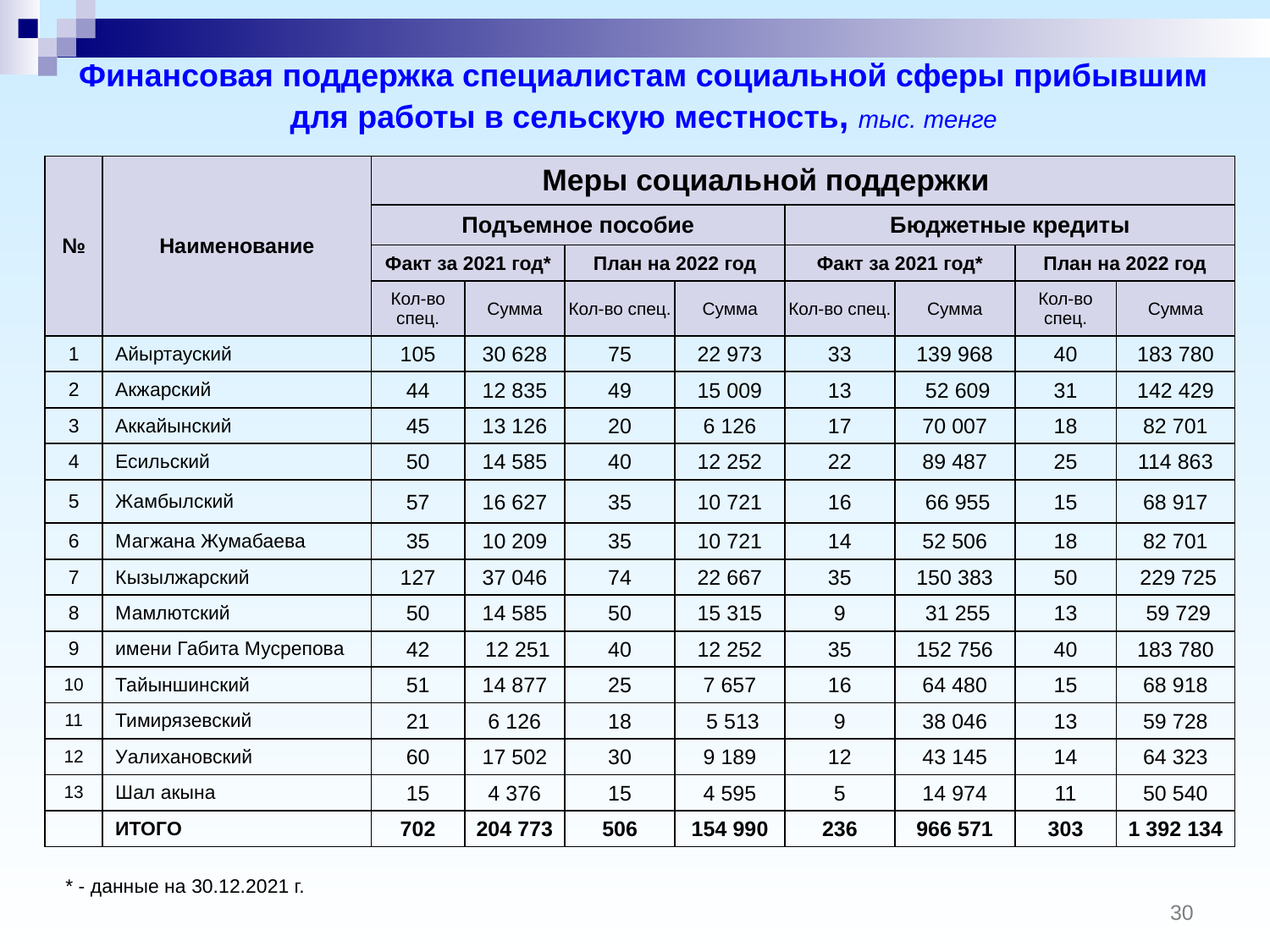

# Финансовая поддержка специалистам социальной сферы прибывшим для работы в сельскую местность, тыс. тенге
| № | Наименование | Меры социальной поддержки |  |  |  |  |  |  |  |
| --- | --- | --- | --- | --- | --- | --- | --- | --- | --- |
|  |  | Подъемное пособие |  |  |  | Бюджетные кредиты |  |  |  |
|  |  | Факт за 2021 год\* |  | План на 2022 год |  | Факт за 2021 год\* |  | План на 2022 год |  |
|  |  | Кол-во спец. | Сумма | Кол-во спец. | Сумма | Кол-во спец. | Сумма | Кол-во спец. | Сумма |
| 1 | Айыртауский | 105 | 30 628 | 75 | 22 973 | 33 | 139 968 | 40 | 183 780 |
| 2 | Акжарский | 44 | 12 835 | 49 | 15 009 | 13 | 52 609 | 31 | 142 429 |
| 3 | Аккайынский | 45 | 13 126 | 20 | 6 126 | 17 | 70 007 | 18 | 82 701 |
| 4 | Есильский | 50 | 14 585 | 40 | 12 252 | 22 | 89 487 | 25 | 114 863 |
| 5 | Жамбылский | 57 | 16 627 | 35 | 10 721 | 16 | 66 955 | 15 | 68 917 |
| 6 | Магжана Жумабаева | 35 | 10 209 | 35 | 10 721 | 14 | 52 506 | 18 | 82 701 |
| 7 | Кызылжарский | 127 | 37 046 | 74 | 22 667 | 35 | 150 383 | 50 | 229 725 |
| 8 | Мамлютский | 50 | 14 585 | 50 | 15 315 | 9 | 31 255 | 13 | 59 729 |
| 9 | имени Габита Мусрепова | 42 | 12 251 | 40 | 12 252 | 35 | 152 756 | 40 | 183 780 |
| 10 | Тайыншинский | 51 | 14 877 | 25 | 7 657 | 16 | 64 480 | 15 | 68 918 |
| 11 | Тимирязевский | 21 | 6 126 | 18 | 5 513 | 9 | 38 046 | 13 | 59 728 |
| 12 | Уалихановский | 60 | 17 502 | 30 | 9 189 | 12 | 43 145 | 14 | 64 323 |
| 13 | Шал акына | 15 | 4 376 | 15 | 4 595 | 5 | 14 974 | 11 | 50 540 |
|  | ИТОГО | 702 | 204 773 | 506 | 154 990 | 236 | 966 571 | 303 | 1 392 134 |
* - данные на 30.12.2021 г.
30